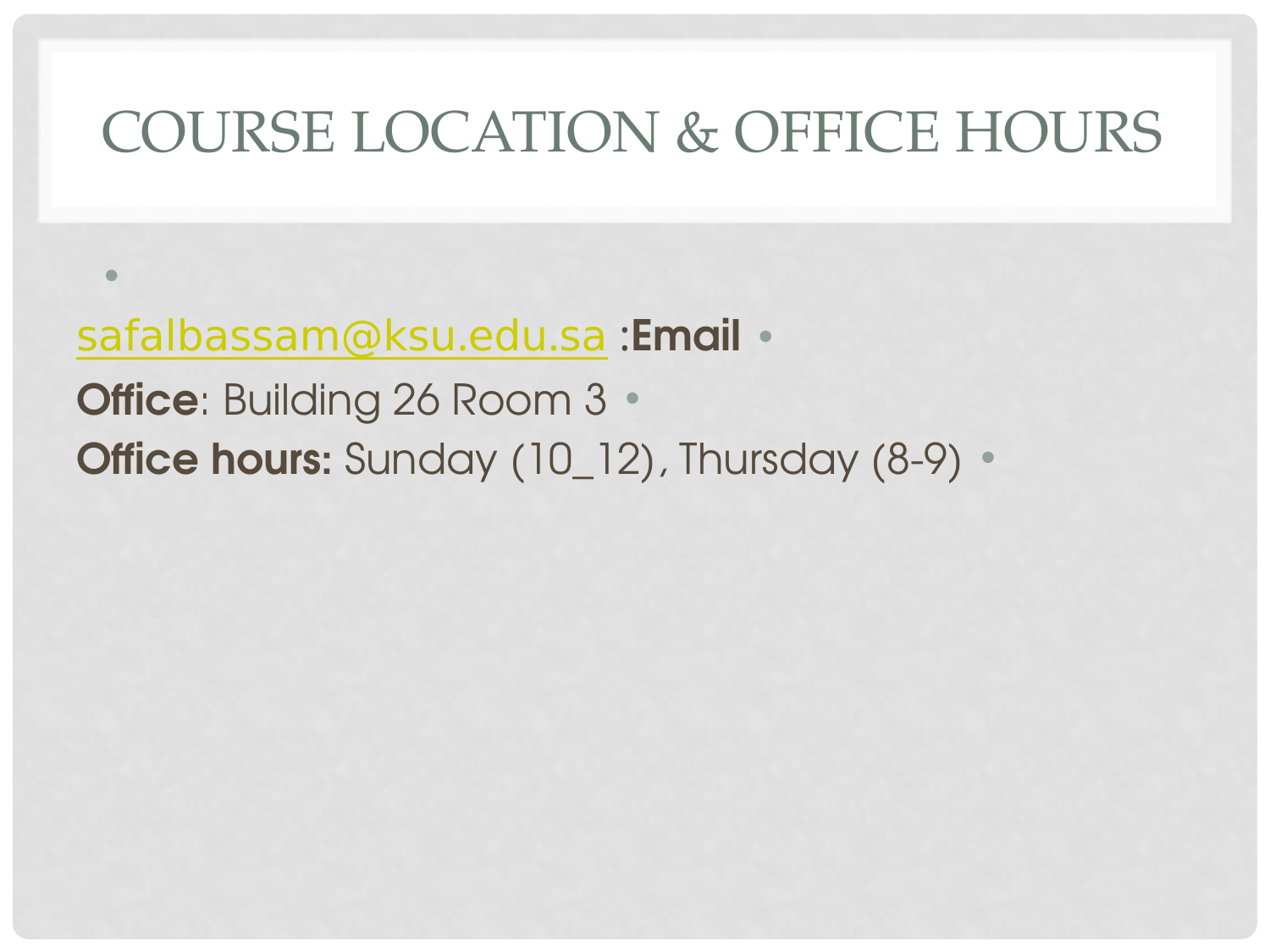

# Course location & office hours

Email: safalbassam@ksu.edu.sa
Office: Building 26 Room 3
Office hours: Sunday (10_12), Thursday (8-9)